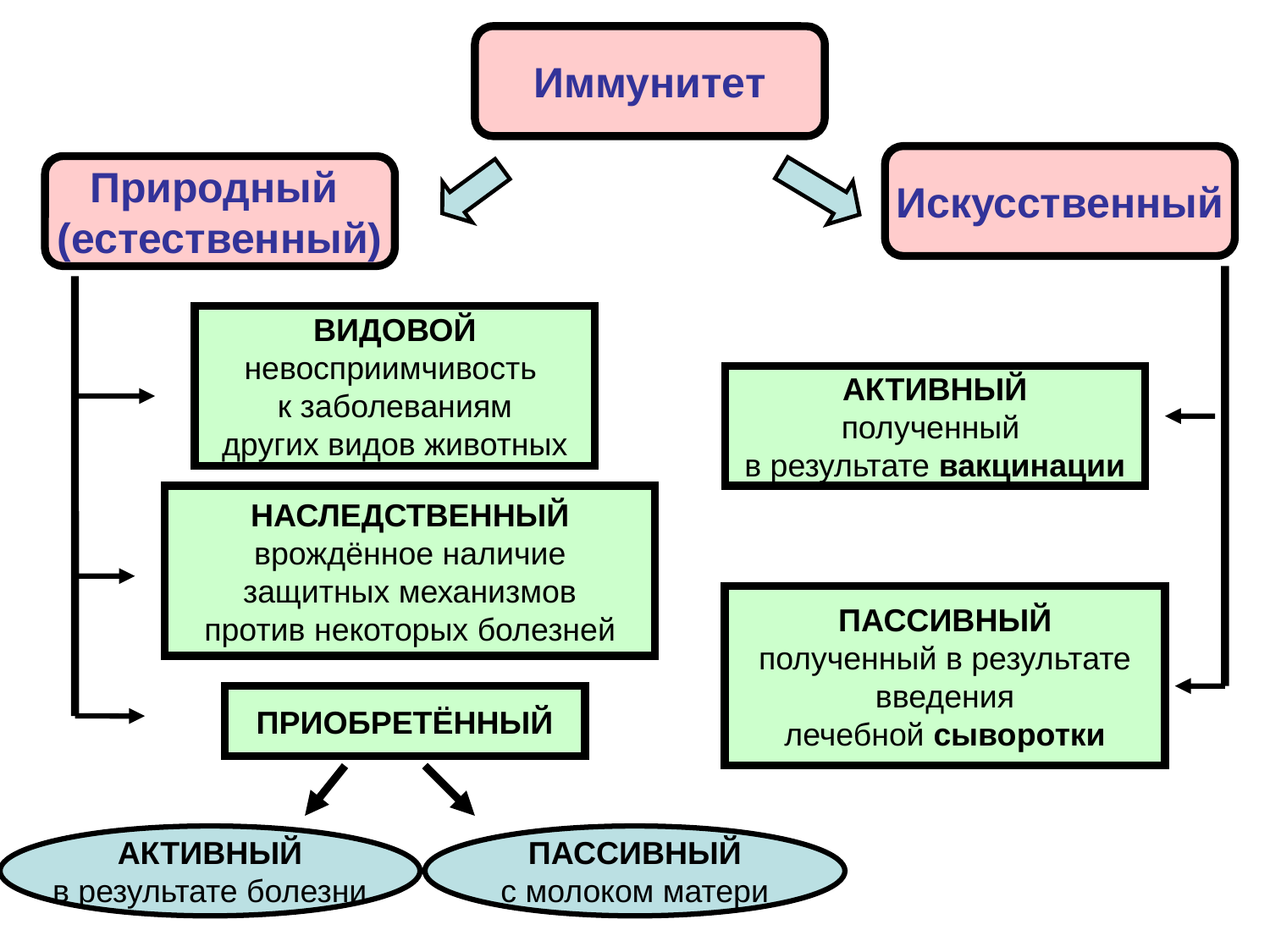

Иммунитет

Искусственный

Природный
(естественный)

ВИДОВОЙ
невосприимчивость
к заболеваниям
других видов животных
АКТИВНЫЙ
полученный
в результате вакцинации

НАСЛЕДСТВЕННЫЙ
врождённое наличие
защитных механизмов
против некоторых болезней

ПАССИВНЫЙ
полученный в результате
введения
лечебной сыворотки
ПРИОБРЕТЁННЫЙ

АКТИВНЫЙ
в результате болезни
ПАССИВНЫЙ
с молоком матери